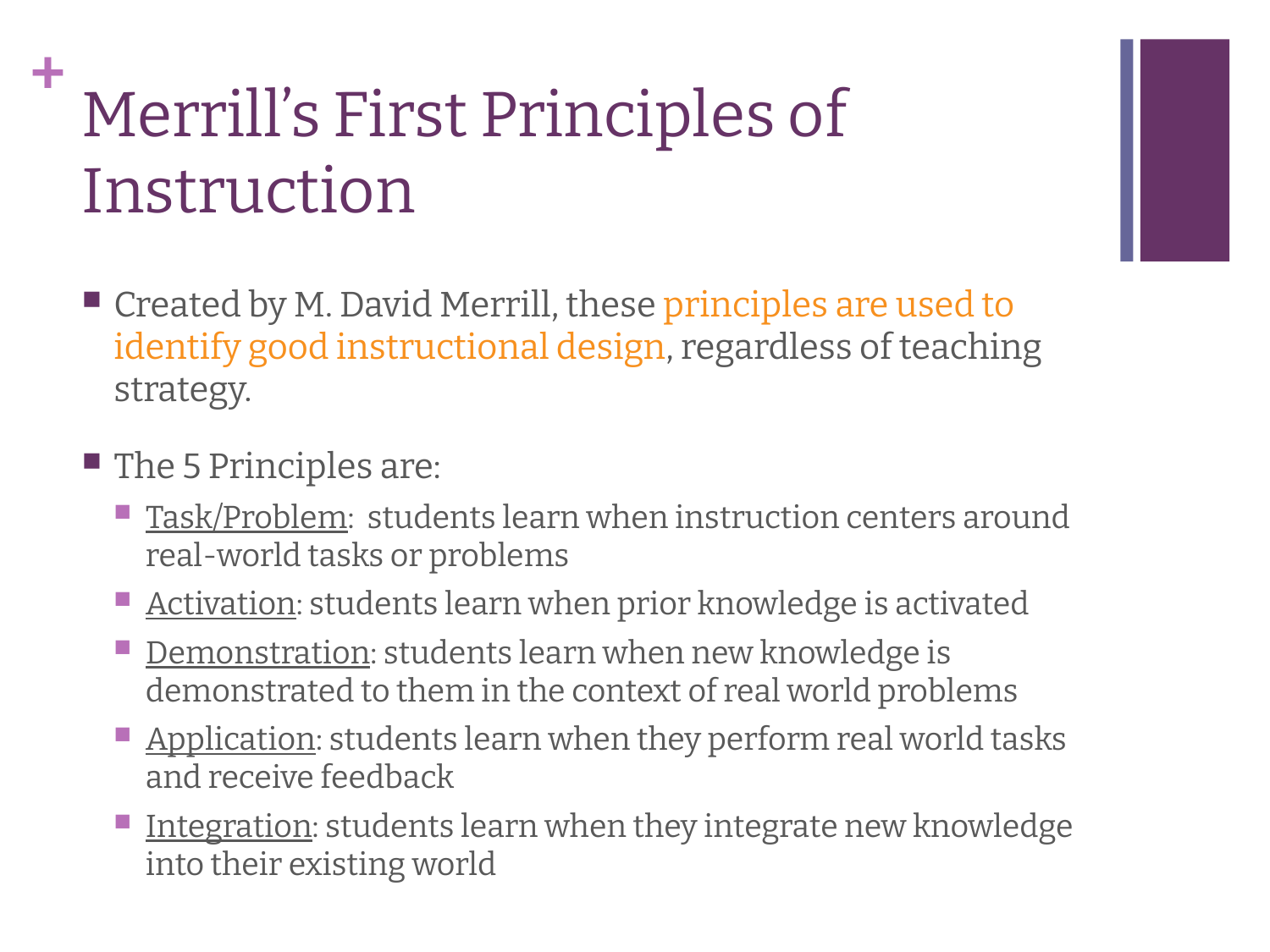

# Merrill’s First Principles of Instruction
Created by M. David Merrill, these principles are used to identify good instructional design, regardless of teaching strategy.
The 5 Principles are:
Task/Problem:  students learn when instruction centers around real-world tasks or problems
Activation: students learn when prior knowledge is activated
Demonstration: students learn when new knowledge is demonstrated to them in the context of real world problems
Application: students learn when they perform real world tasks and receive feedback
Integration: students learn when they integrate new knowledge into their existing world